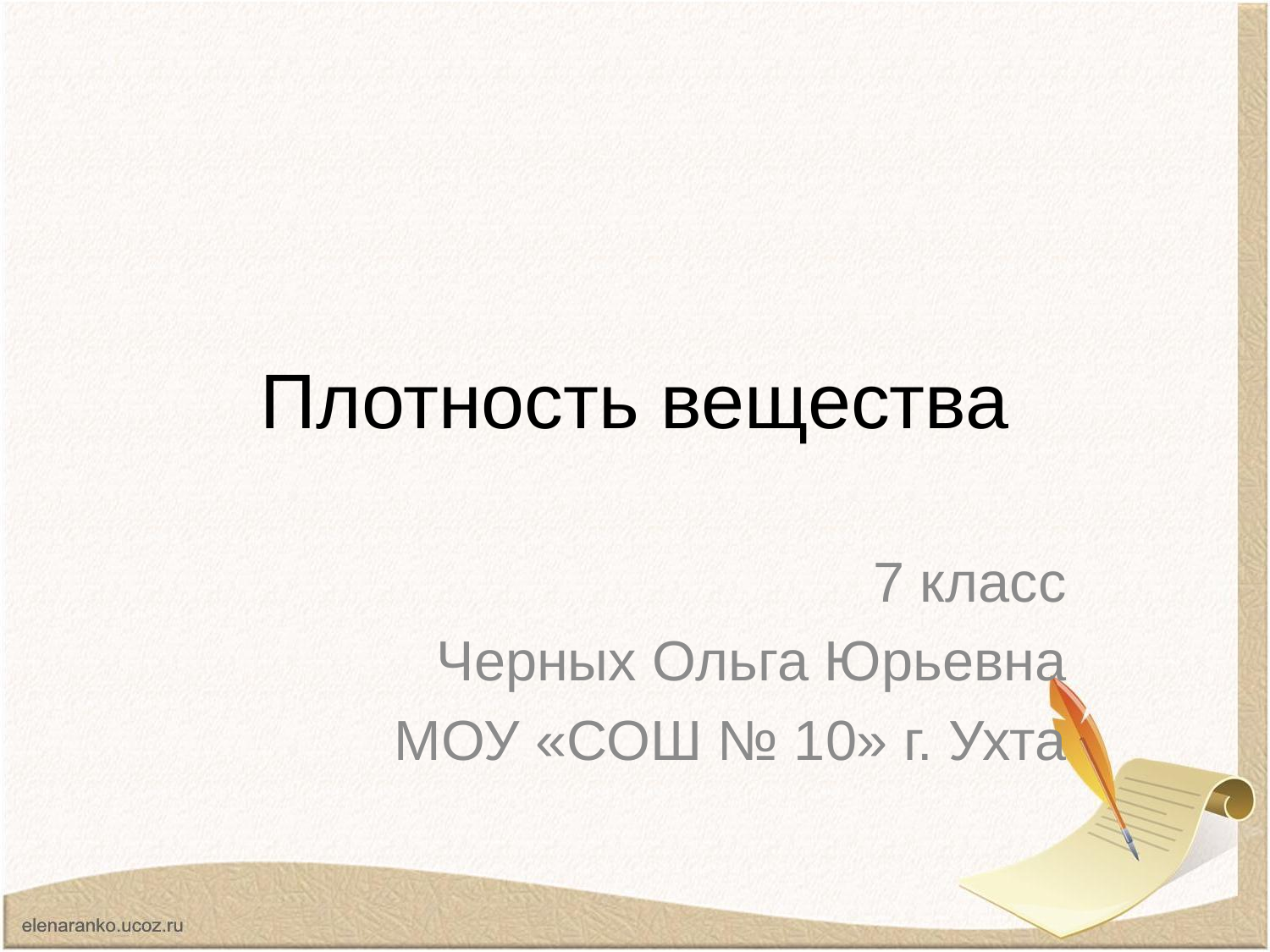

# Плотность вещества
7 класс
Черных Ольга Юрьевна
МОУ «СОШ № 10» г. Ухта